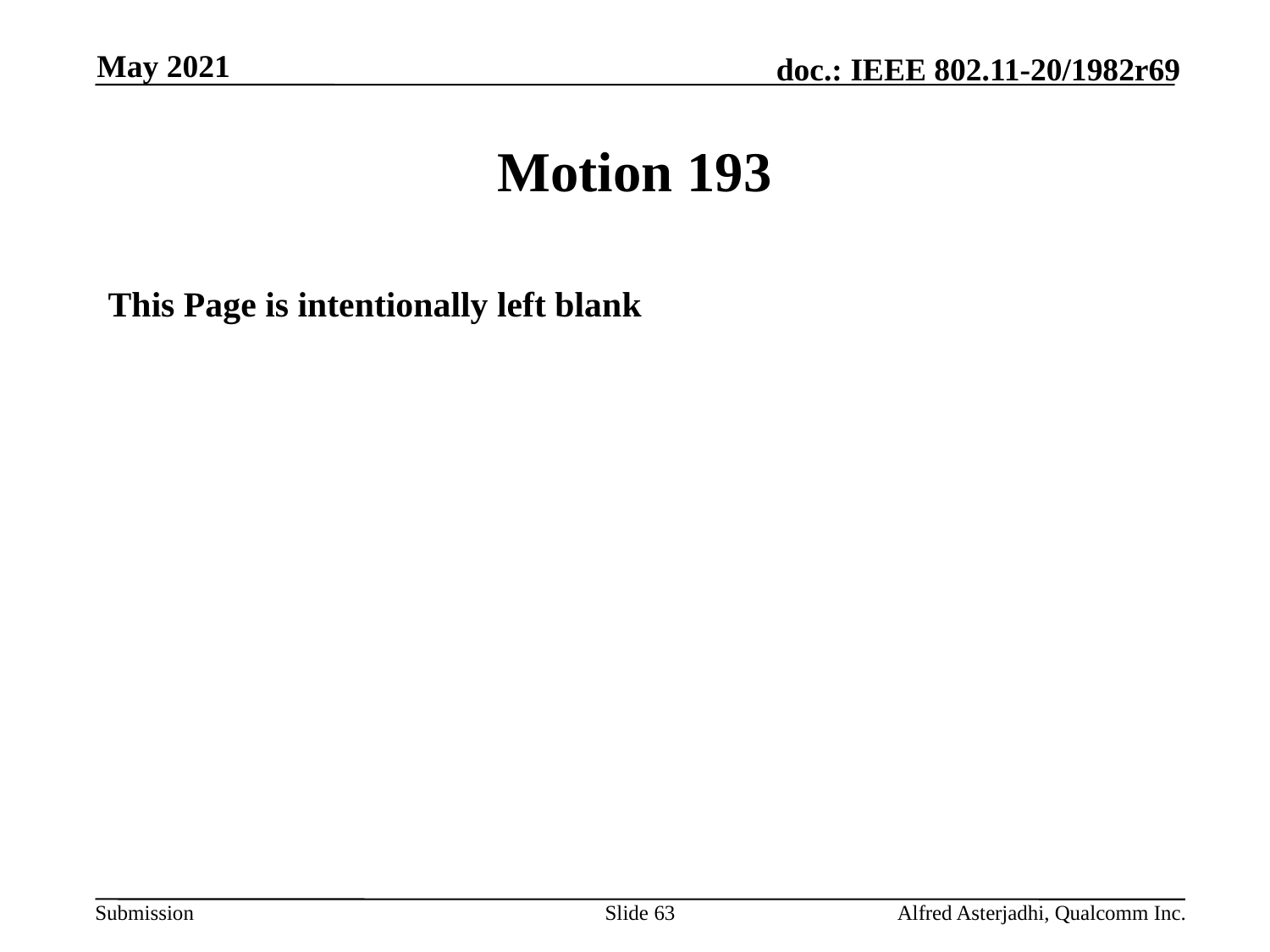

May 2021
# Motion 193
This Page is intentionally left blank
Slide 63
Alfred Asterjadhi, Qualcomm Inc.